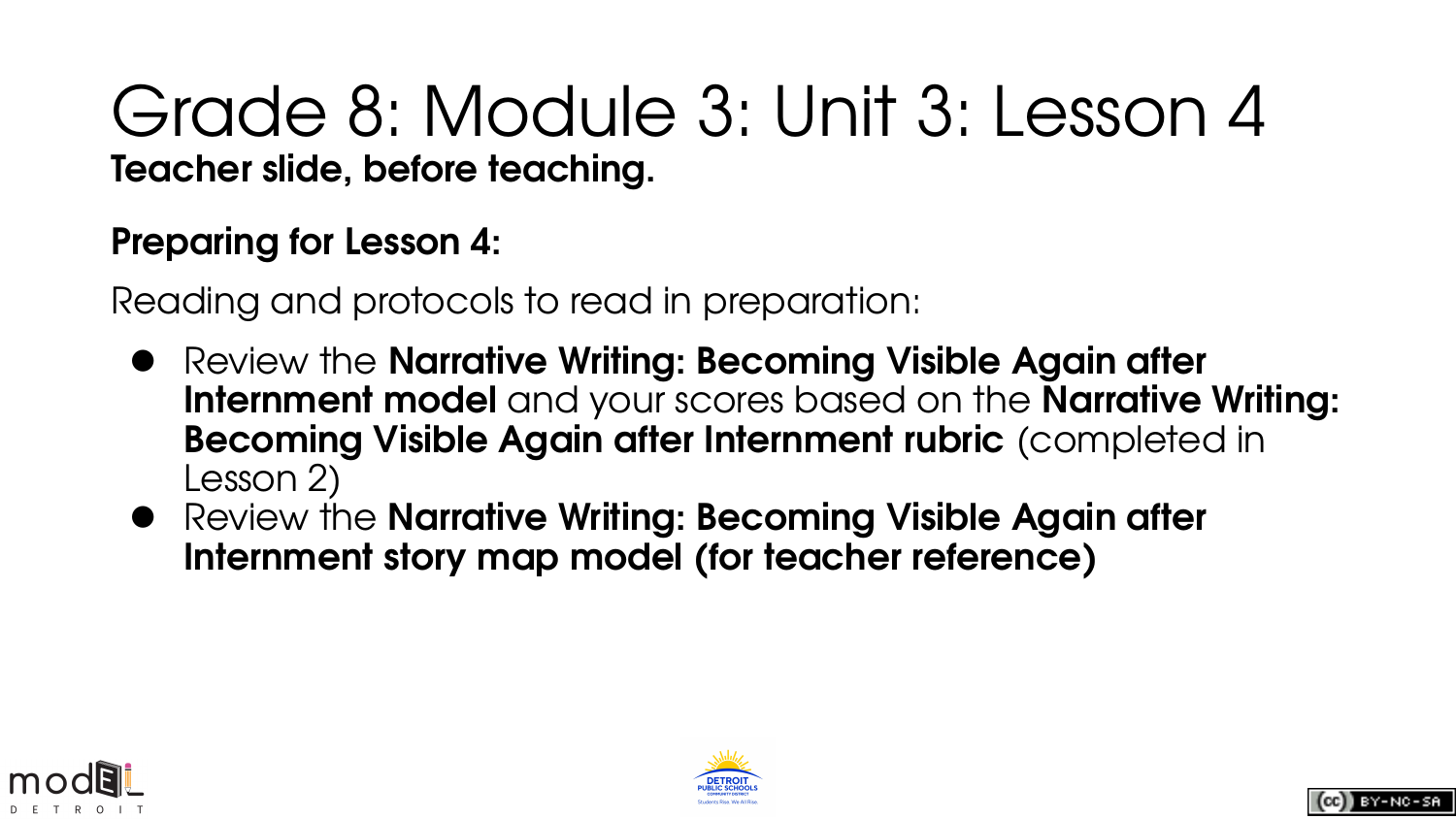

# Grade 8: Module 3: Unit 3: Lesson 4
Teacher slide, before teaching.

Preparing for Lesson 4:
Reading and protocols to read in preparation:
Review the Narrative Writing: Becoming Visible Again after Internment model and your scores based on the Narrative Writing: Becoming Visible Again after Internment rubric (completed in Lesson 2)
Review the Narrative Writing: Becoming Visible Again after Internment story map model (for teacher reference)